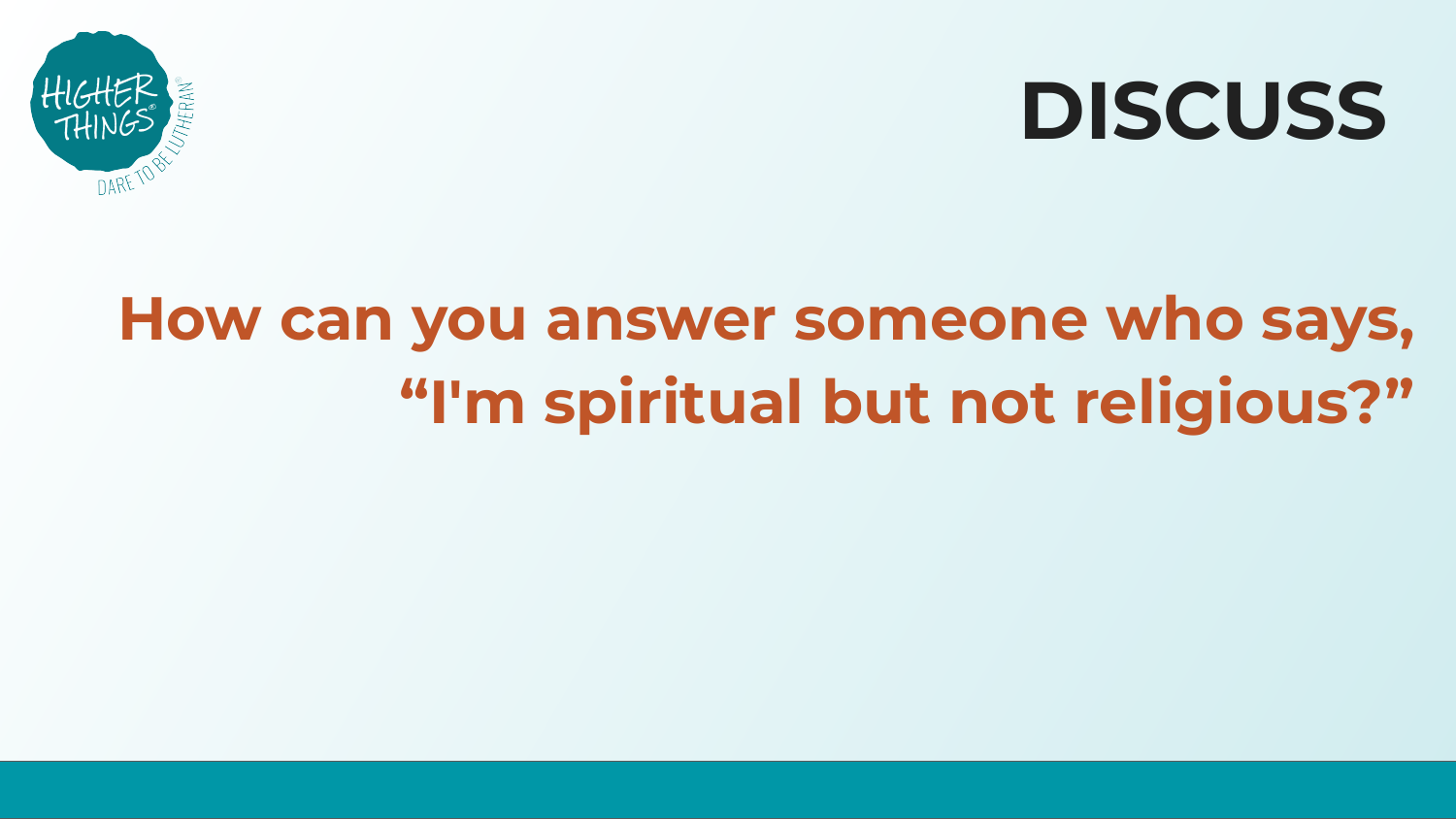

DISCUSS
How can you answer someone who says,
“I'm spiritual but not religious?”